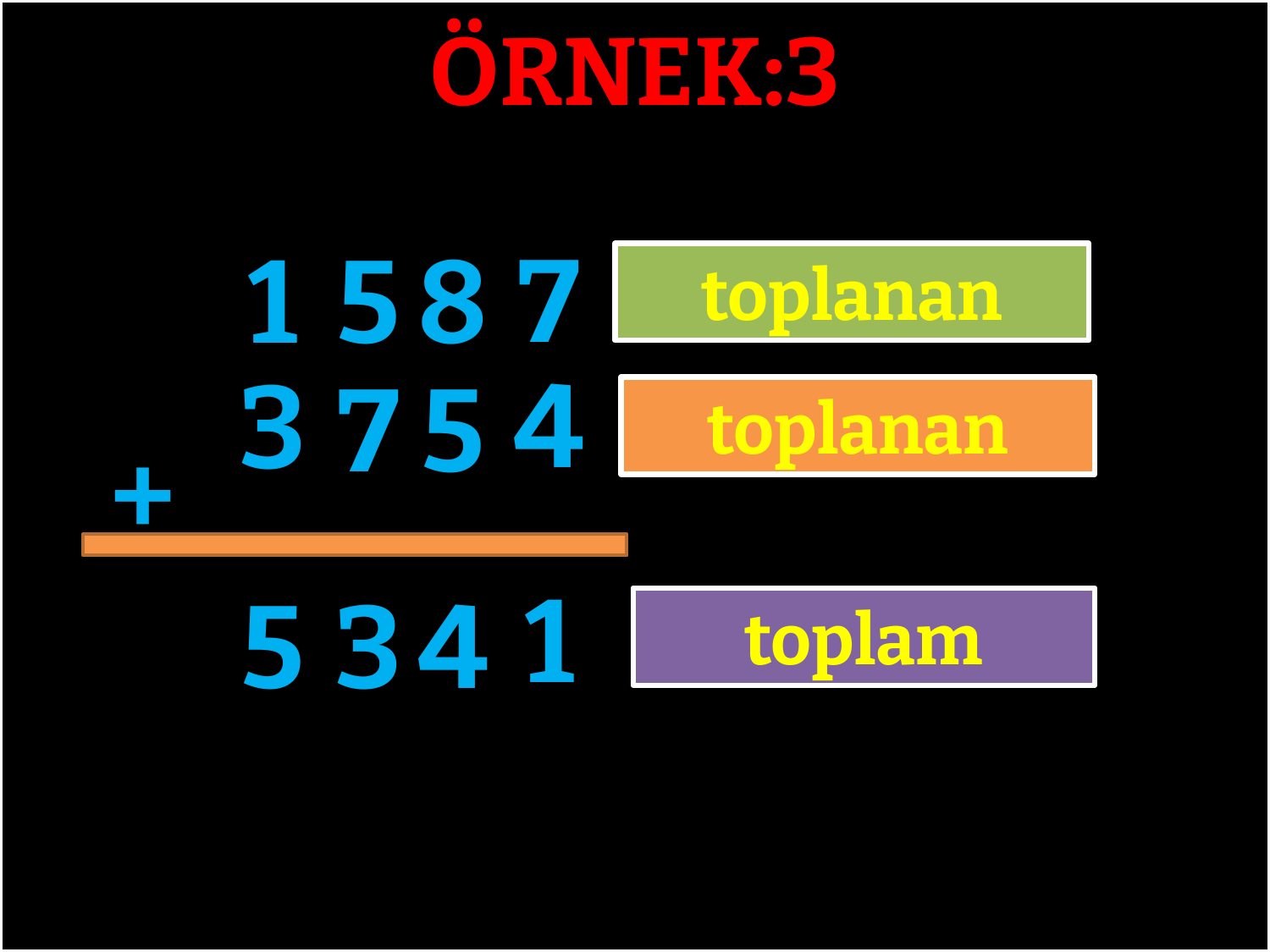

ÖRNEK:3
7
1
5
8
toplanan
#
4
3
7
5
toplanan
+

1
5
3
4
toplam